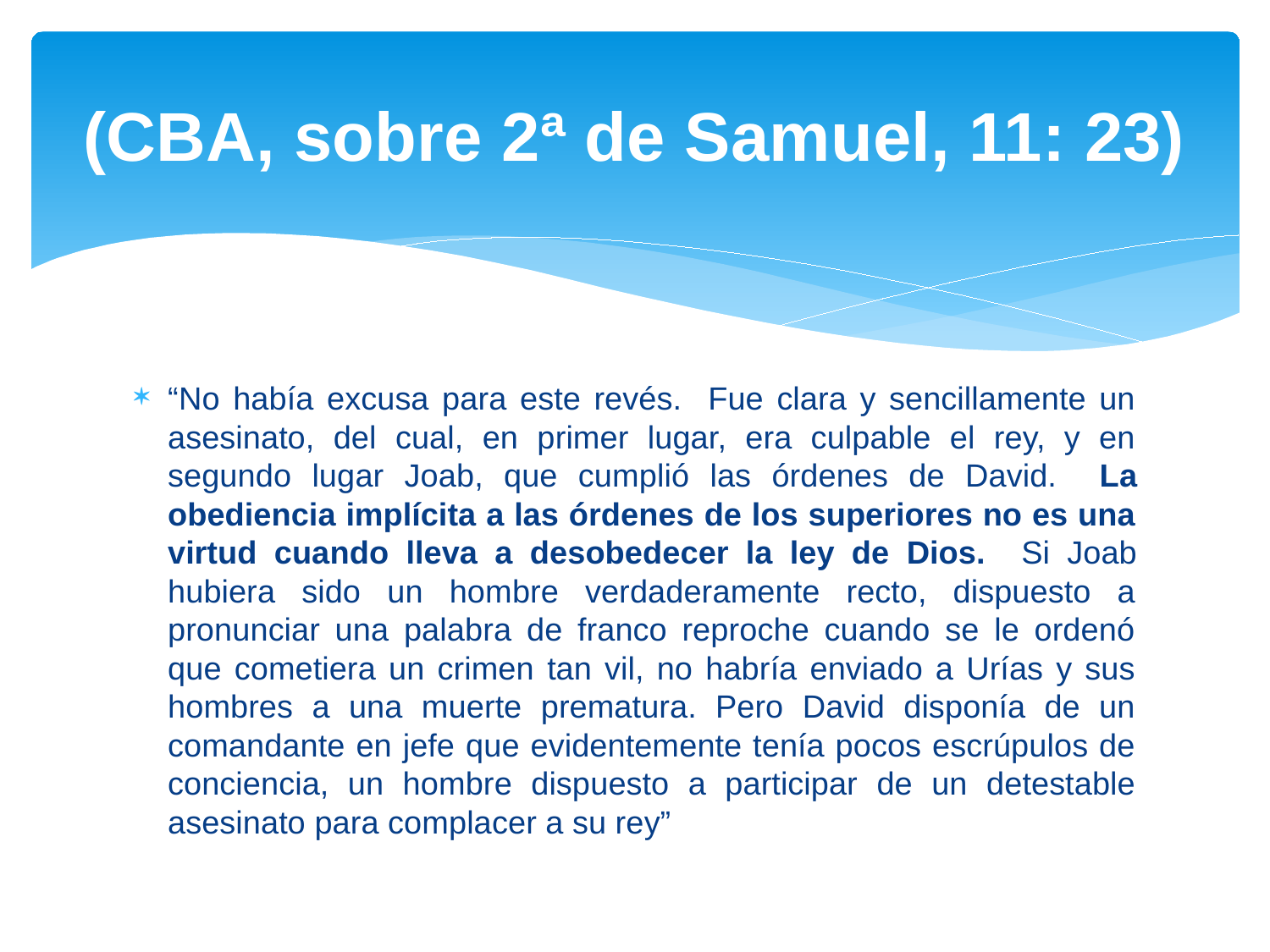

# (CBA, sobre 2ª de Samuel, 11: 23)
“No había excusa para este revés.  Fue clara y sencillamente un asesinato, del cual, en primer lugar, era culpable el rey, y en segundo lugar Joab, que cumplió las órdenes de David.  La obediencia implícita a las órdenes de los superiores no es una virtud cuando lleva a desobedecer la ley de Dios.  Si Joab hubiera sido un hombre verdaderamente recto, dispuesto a pronunciar una palabra de franco reproche cuando se le ordenó que cometiera un crimen tan vil, no habría enviado a Urías y sus hombres a una muerte prematura. Pero David disponía de un comandante en jefe que evidentemente tenía pocos escrúpulos de conciencia, un hombre dispuesto a participar de un detestable asesinato para complacer a su rey”